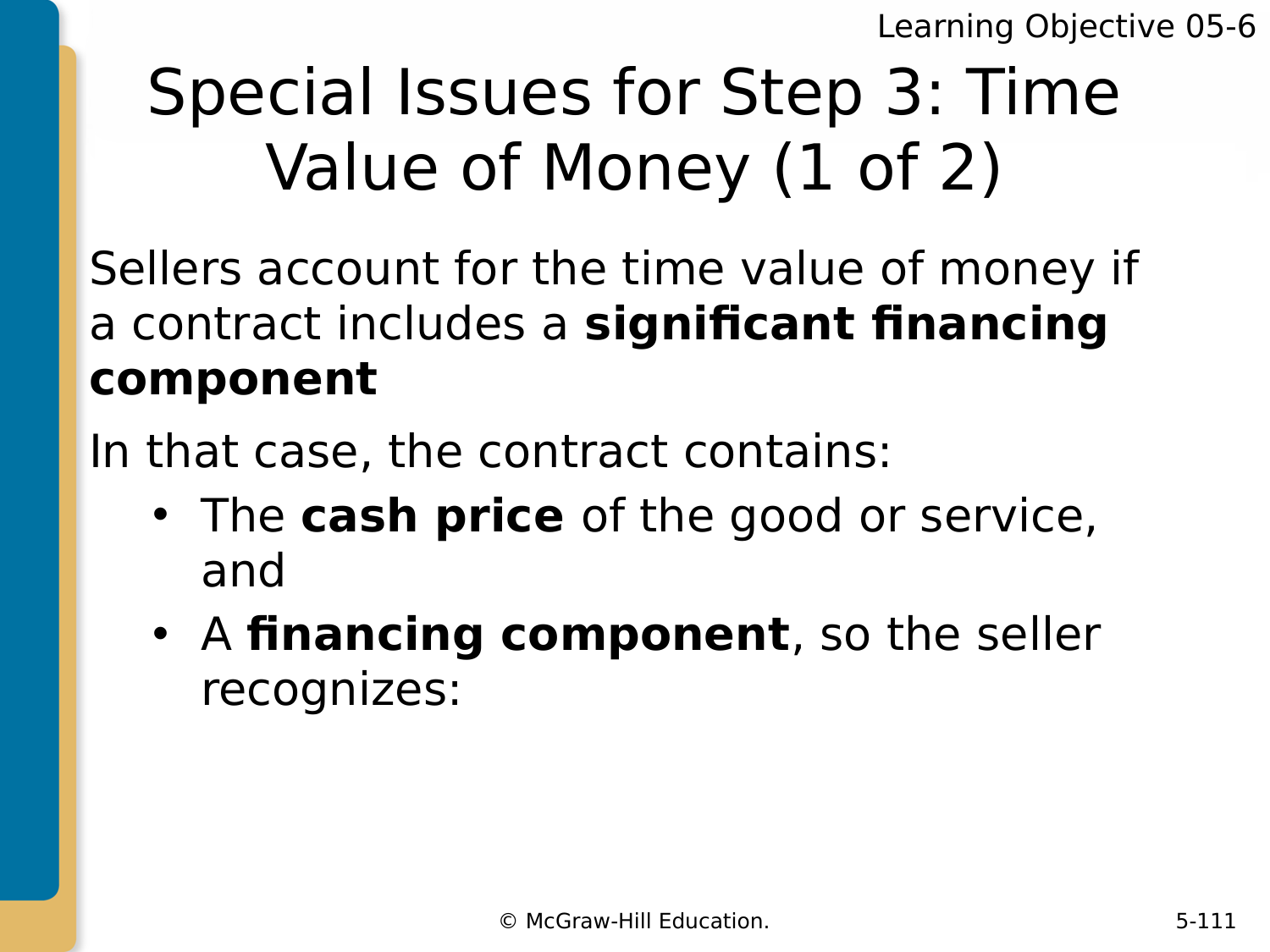

Learning Objective 05-6
# Special Issues for Step 3: Time Value of Money (1 of 2)
Sellers account for the time value of money if a contract includes a significant financing component
In that case, the contract contains:
The cash price of the good or service, and
A financing component, so the seller recognizes: